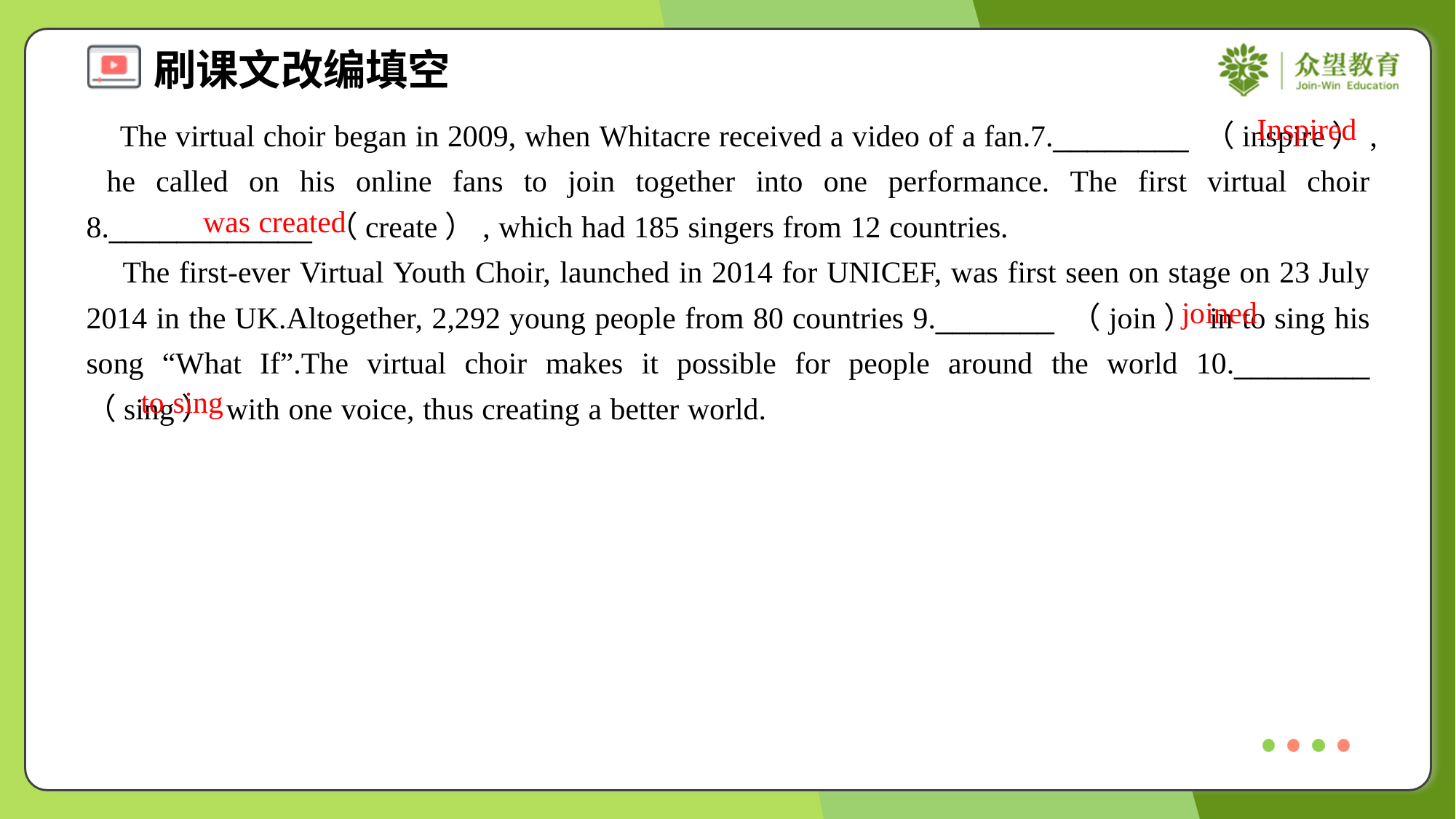

Inspired
    The virtual choir began in 2009, when Whitacre received a video of a fan.7.________ （inspire）, he called on his online fans to join together into one performance. The first virtual choir 8.____________ （create）, which had 185 singers from 12 countries.
    The first-ever Virtual Youth Choir, launched in 2014 for UNICEF, was first seen on stage on 23 July 2014 in the UK.Altogether, 2,292 young people from 80 countries 9._______ （join） in to sing his song “What If”.The virtual choir makes it possible for people around the world 10.________ （sing） with one voice, thus creating a better world.
was created
joined
to sing